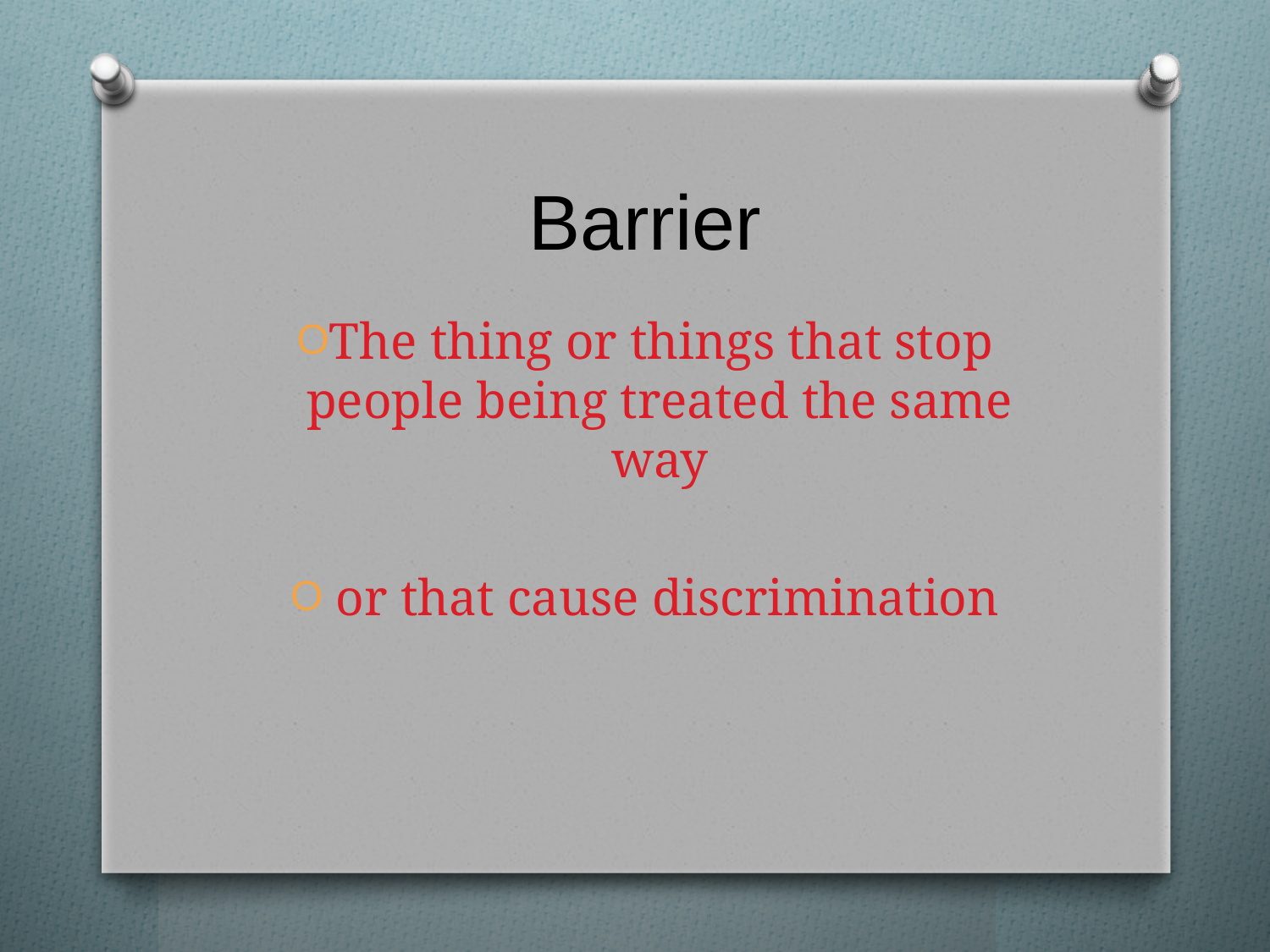

Barrier

The thing or things that stop people being treated the same way

 or that cause discrimination